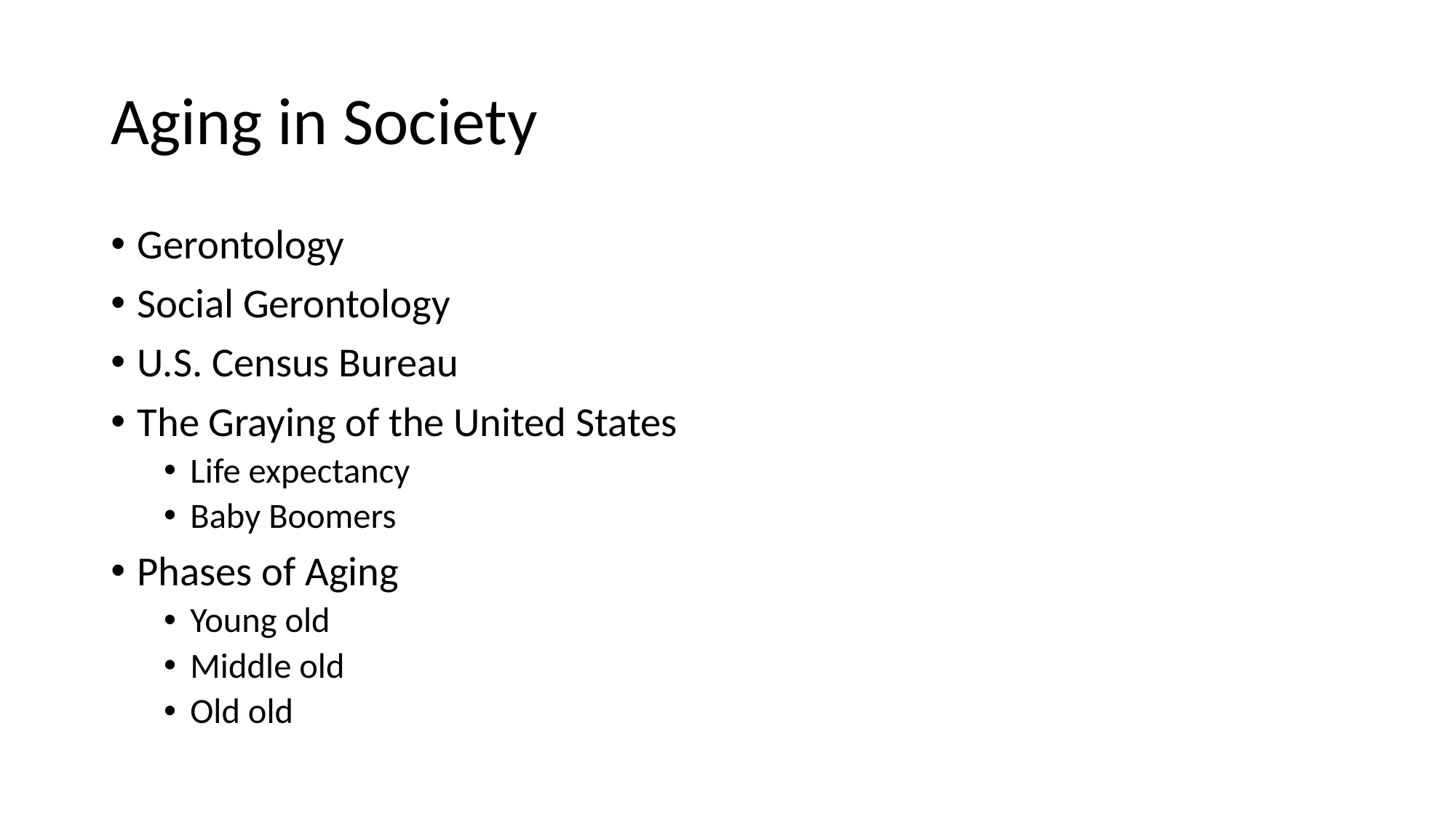

# Aging in Society
Gerontology
Social Gerontology
U.S. Census Bureau
The Graying of the United States
Life expectancy
Baby Boomers
Phases of Aging
Young old
Middle old
Old old